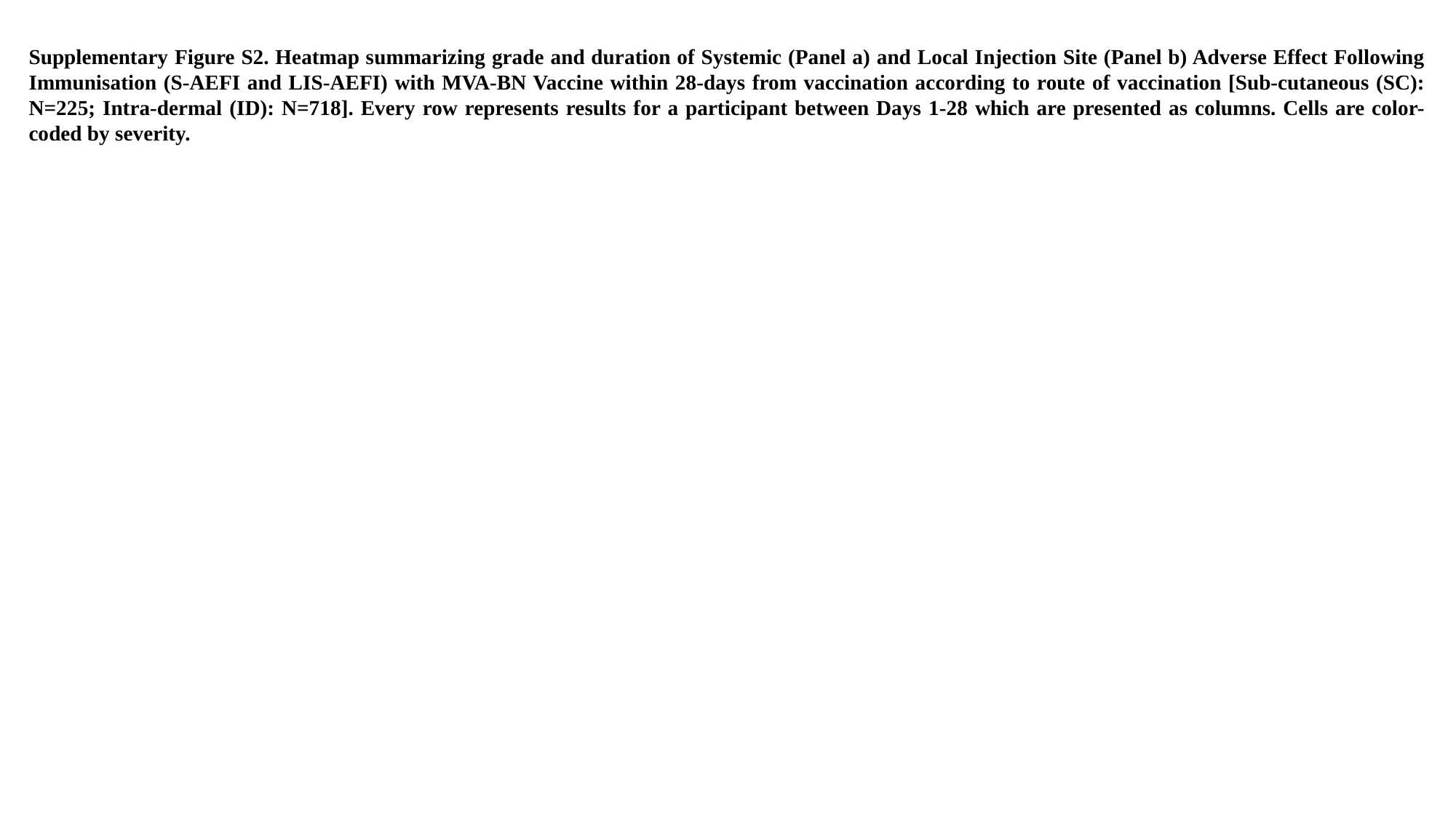

Supplementary Figure S2. Heatmap summarizing grade and duration of Systemic (Panel a) and Local Injection Site (Panel b) Adverse Effect Following Immunisation (S-AEFI and LIS-AEFI) with MVA-BN Vaccine within 28-days from vaccination according to route of vaccination [Sub-cutaneous (SC): N=225; Intra-dermal (ID): N=718]. Every row represents results for a participant between Days 1-28 which are presented as columns. Cells are color-coded by severity.